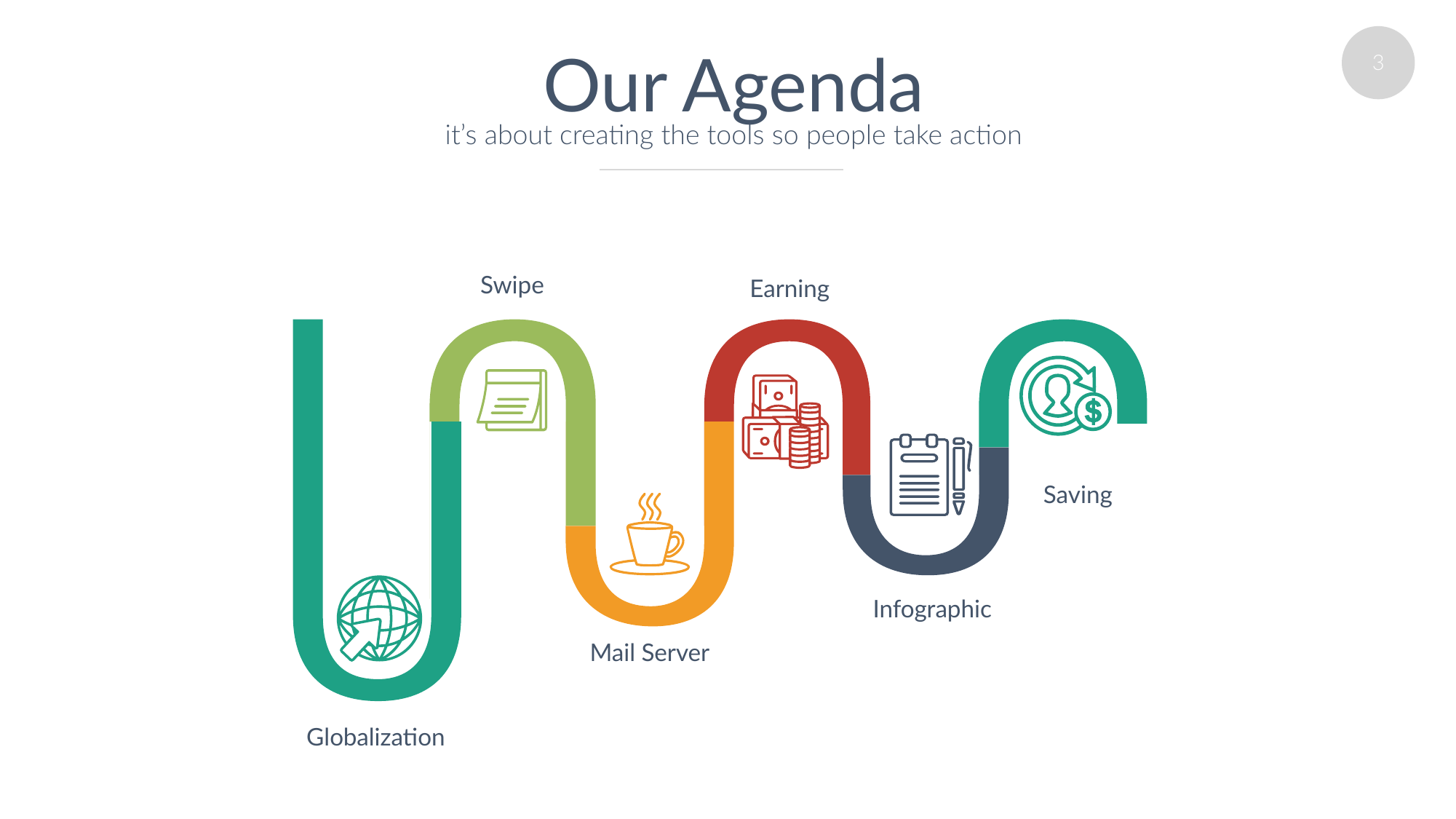

# Our Agenda
it’s about creating the tools so people take action

Swipe
Earning

Saving

Infographic
Mail Server
Globalization